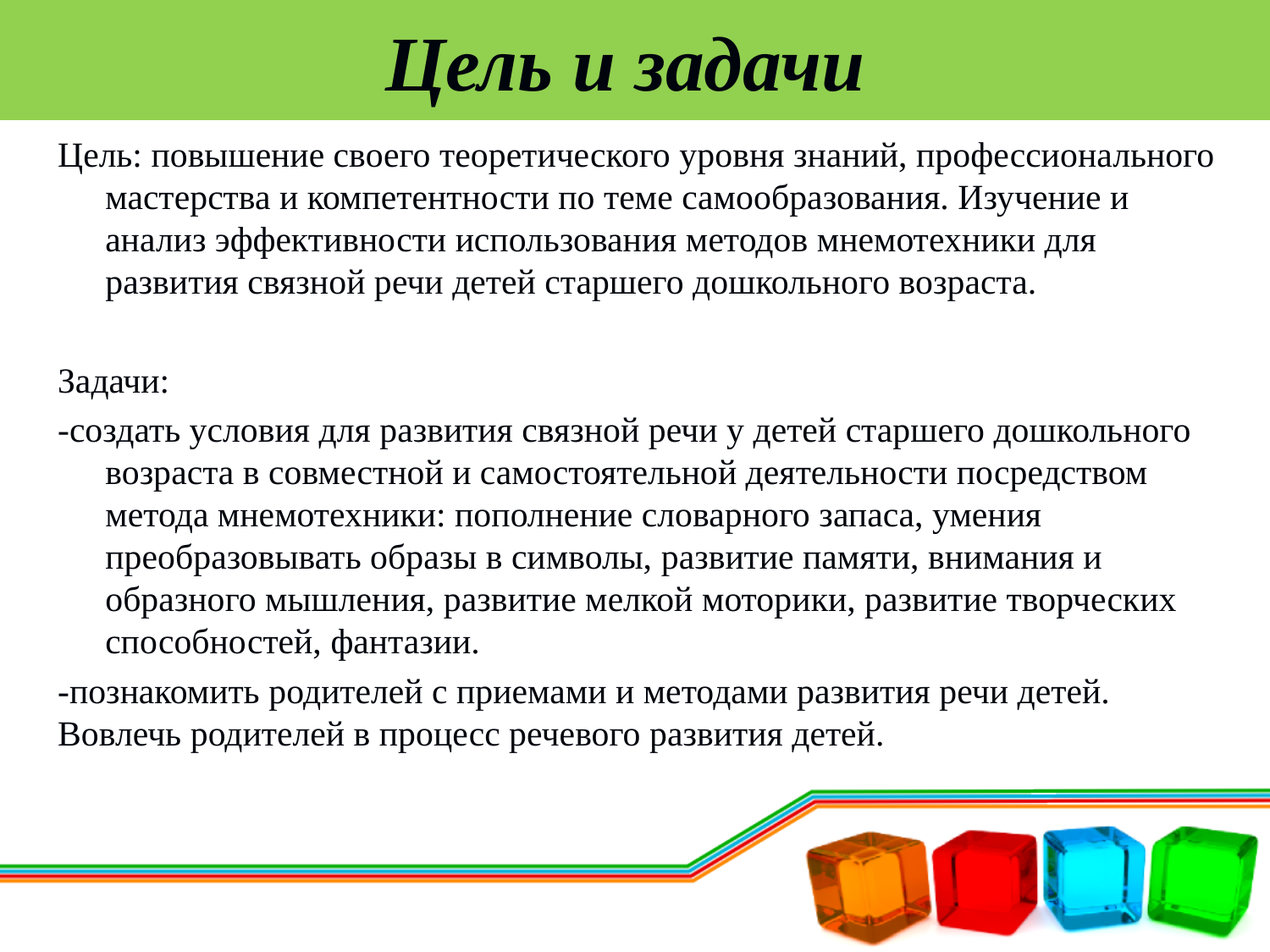

# Цель и задачи

Цель: повышение своего теоретического уровня знаний, профессионального мастерства и компетентности по теме самообразования. Изучение и анализ эффективности использования методов мнемотехники для развития связной речи детей старшего дошкольного возраста.

Задачи:
-создать условия для развития связной речи у детей старшего дошкольного возраста в совместной и самостоятельной деятельности посредством метода мнемотехники: пополнение словарного запаса, умения преобразовывать образы в символы, развитие памяти, внимания и образного мышления, развитие мелкой моторики, развитие творческих способностей, фантазии.
-познакомить родителей с приемами и методами развития речи детей. Вовлечь родителей в процесс речевого развития детей.